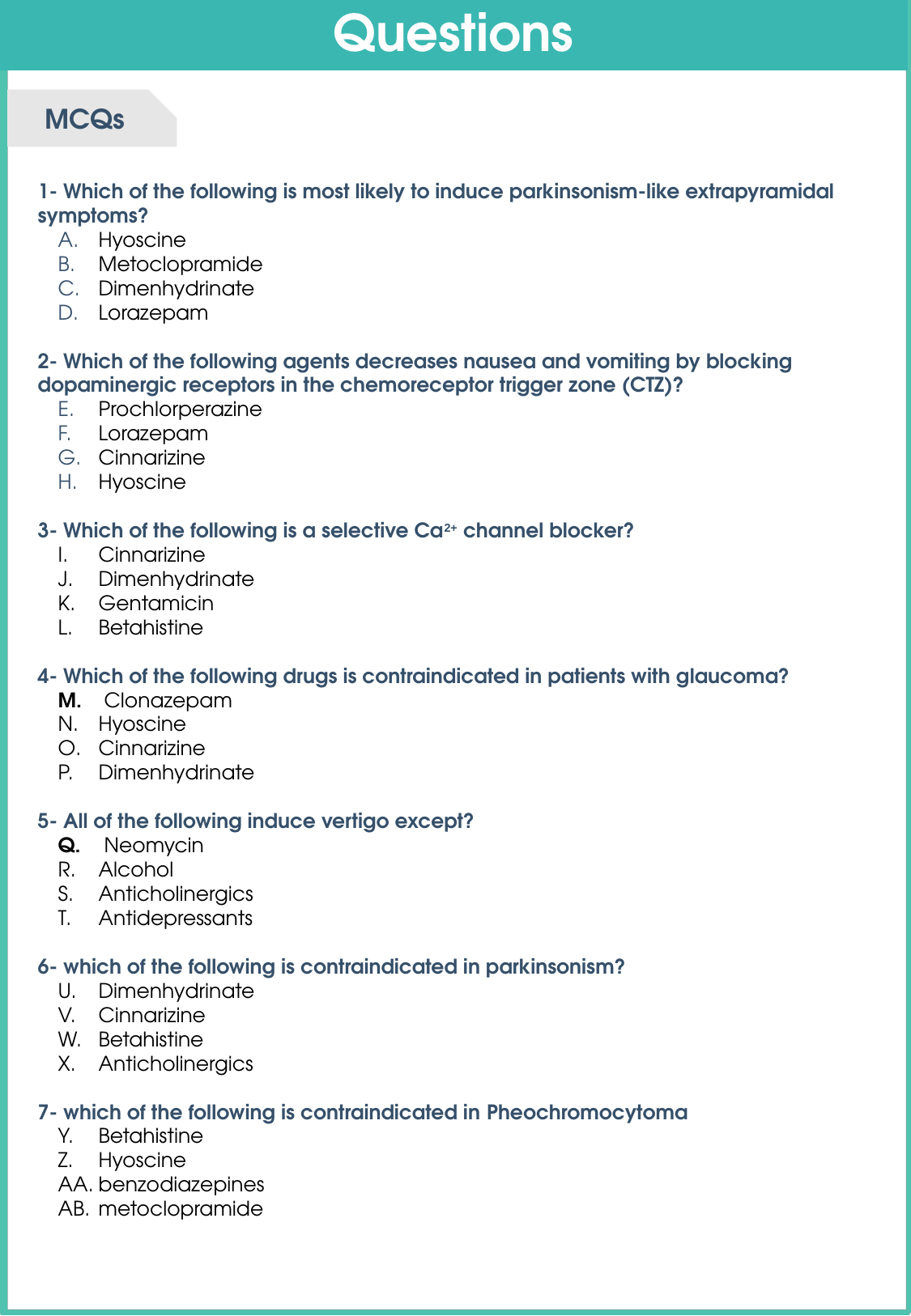

Questions
MCQs
1- Which of the following is most likely to induce parkinsonism-like extrapyramidal symptoms?
Hyoscine
Metoclopramide
Dimenhydrinate
Lorazepam

2- Which of the following agents decreases nausea and vomiting by blocking dopaminergic receptors in the chemoreceptor trigger zone (CTZ)?
Prochlorperazine
Lorazepam
Cinnarizine
Hyoscine

3- Which of the following is a selective Ca2+ channel blocker?
Cinnarizine
Dimenhydrinate
Gentamicin
Betahistine

4- Which of the following drugs is contraindicated in patients with glaucoma?
 Clonazepam
Hyoscine
Cinnarizine
Dimenhydrinate

5- All of the following induce vertigo except?
 Neomycin
Alcohol
Anticholinergics
Antidepressants

6- which of the following is contraindicated in parkinsonism?
Dimenhydrinate
Cinnarizine
Betahistine
Anticholinergics

7- which of the following is contraindicated in Pheochromocytoma
Betahistine
Hyoscine
benzodiazepines
metoclopramide